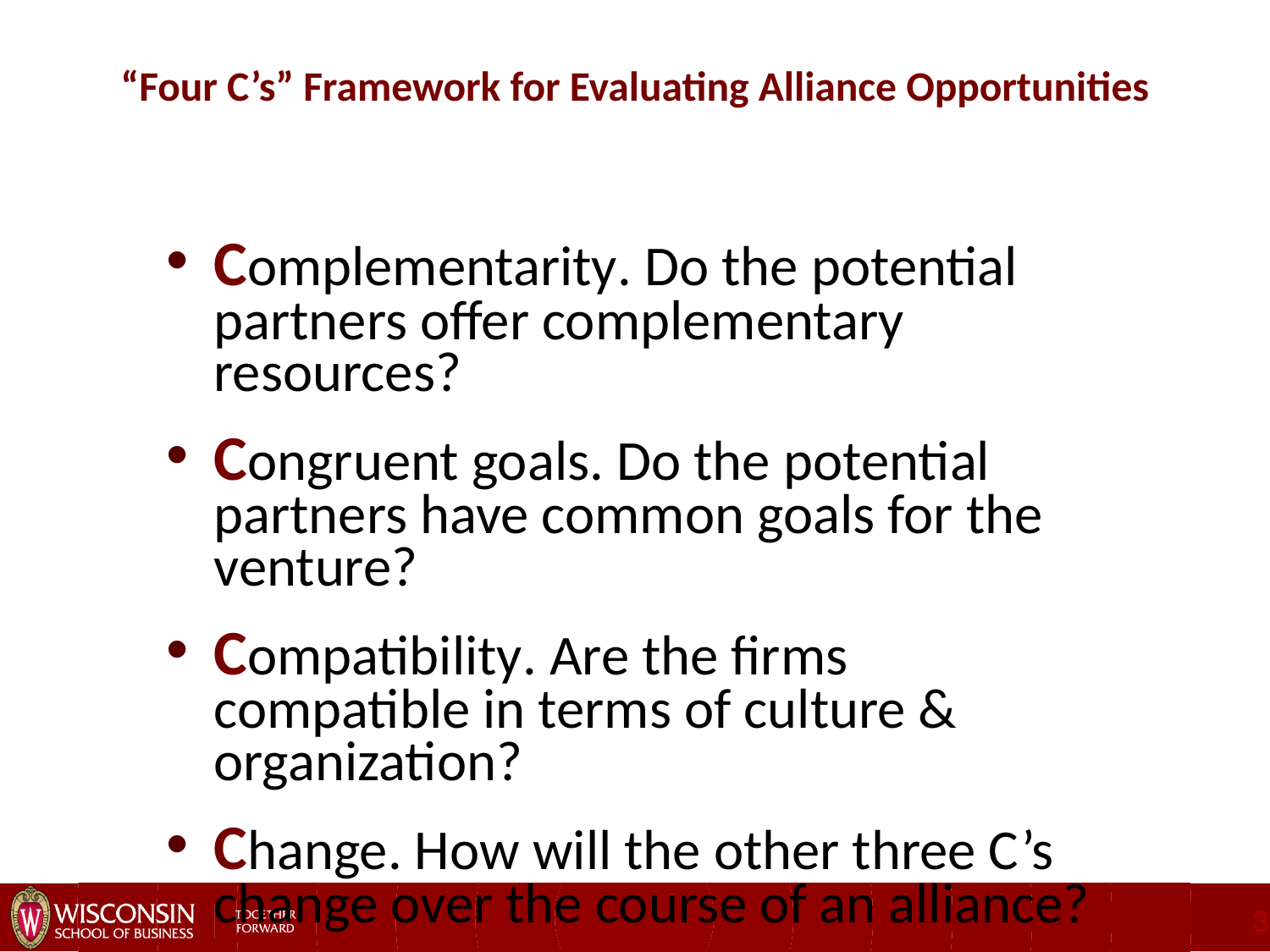

# “Four C’s” Framework for Evaluating Alliance Opportunities
Complementarity. Do the potential partners offer complementary resources?
Congruent goals. Do the potential partners have common goals for the venture?
Compatibility. Are the firms compatible in terms of culture & organization?
Change. How will the other three C’s change over the course of an alliance?